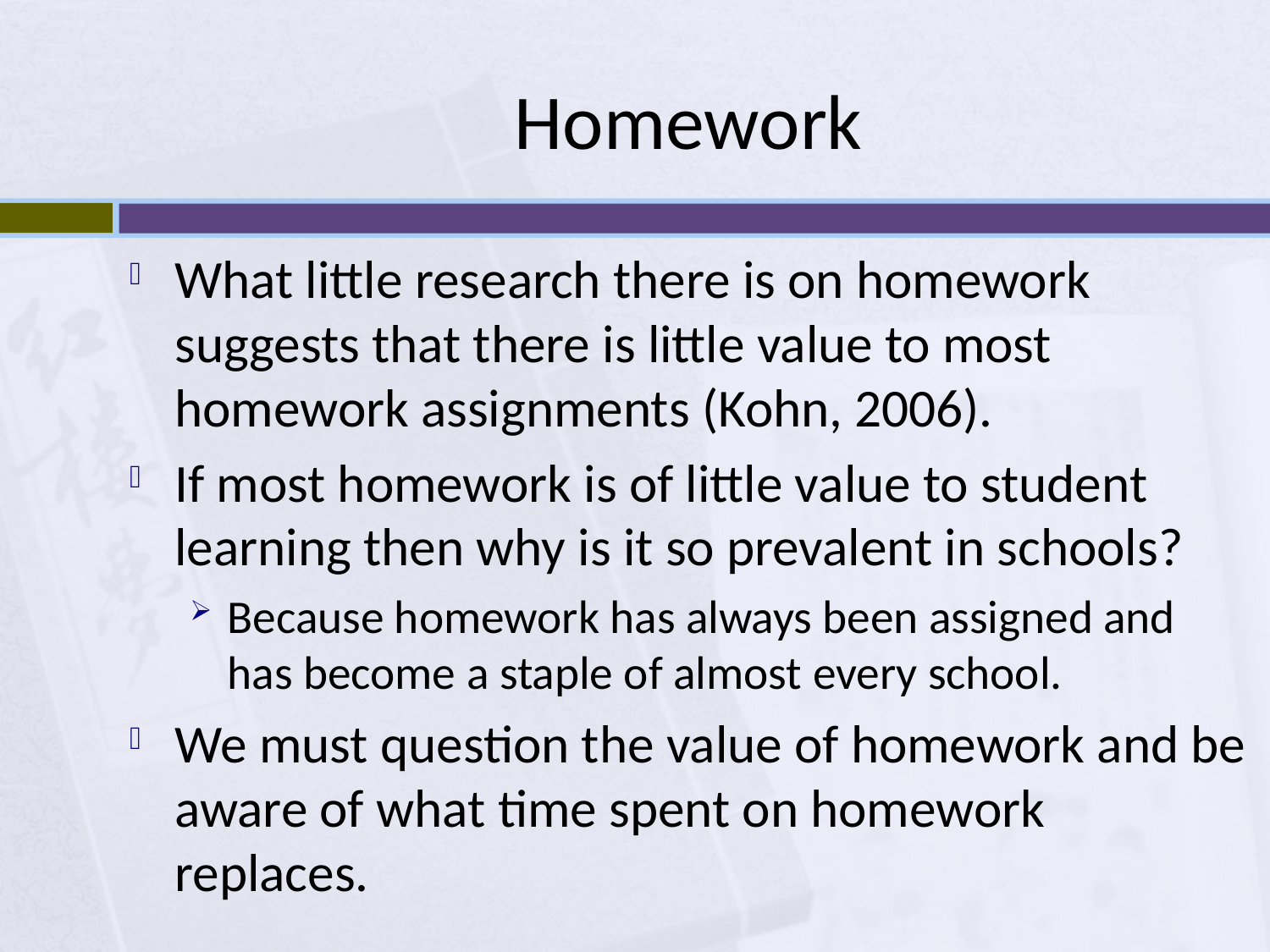

# Homework
What little research there is on homework suggests that there is little value to most homework assignments (Kohn, 2006).
If most homework is of little value to student learning then why is it so prevalent in schools?
Because homework has always been assigned and has become a staple of almost every school.
We must question the value of homework and be aware of what time spent on homework replaces.